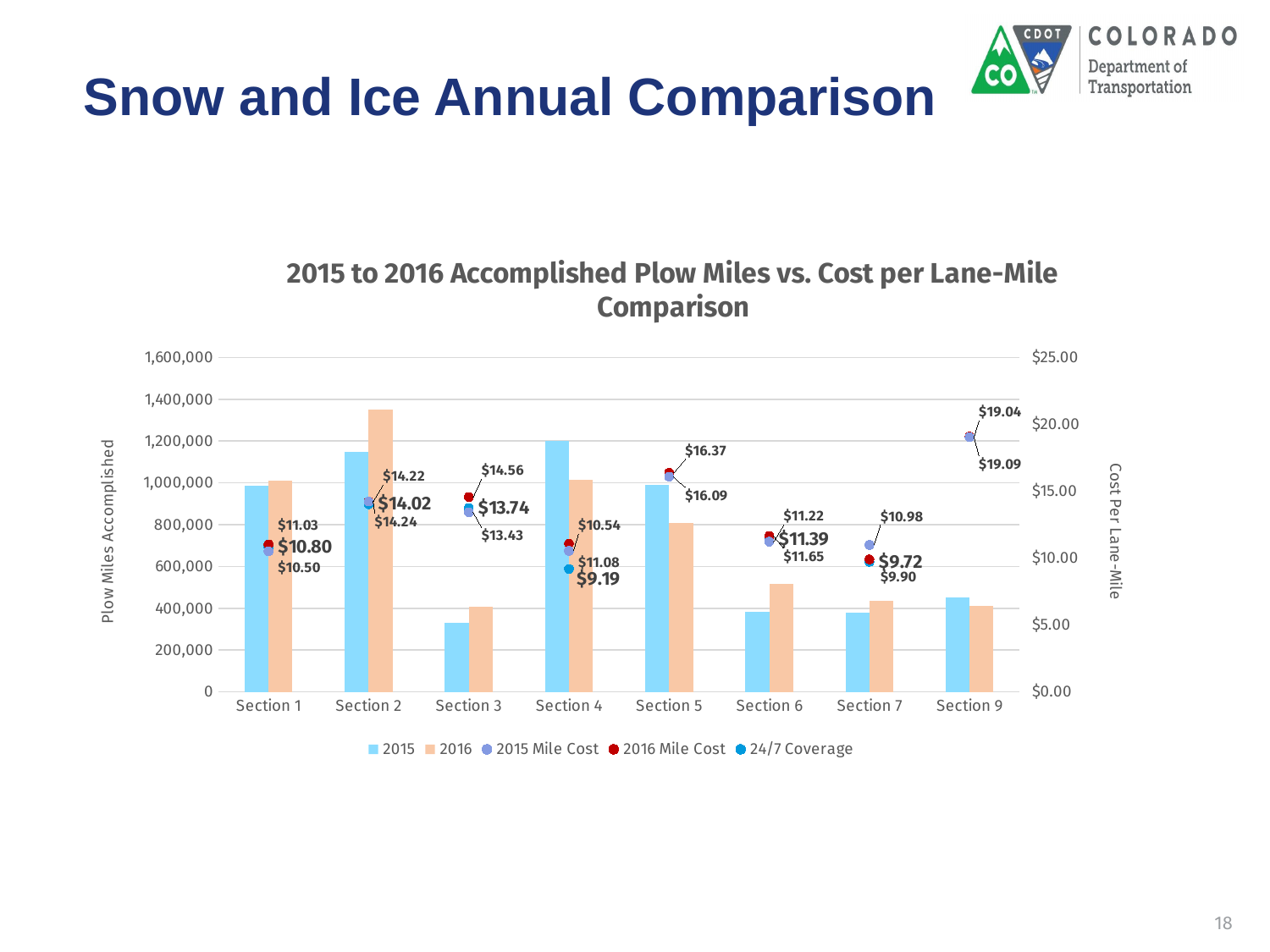

# Snow and Ice Annual Comparison

### Chart: 2015 to 2016 Accomplished Plow Miles vs. Cost per Lane-Mile Comparison

| Category | 2015 | 2016 | 2015 Mile Cost | 2016 Mile Cost | 24/7 Coverage |
|---|---|---|---|---|---|
| Section 1 | 984529.7 | 1010386.474 | 10.498522676764772 | 11.028961066620369 | 10.8 |
| Section 2 | 1149331.717 | 1352691.515 | 14.221771658606473 | 14.241182537434193 | 14.02 |
| Section 3 | 331694.261 | 408388.76 | 13.426270276269399 | 14.56414686931099 | 13.74 |
| Section 4 | 1199195.98 | 1013521.231 | 10.542100400883914 | 11.080229971284488 | 9.19 |
| Section 5 | 990772.89 | 808042.6 | 16.091411704075654 | 16.368430708352214 | None |
| Section 6 | 384746.98 | 516352.29 | 11.224451536412975 | 11.647426760130577 | 11.39 |
| Section 7 | 380074.0 | 434057.0 | 10.98003754170856 | 9.896298854572292 | 9.72 |
| Section 9 | 449684.0 | 412524.0 | 19.04114952711807 | 19.093126409768242 | None |
18